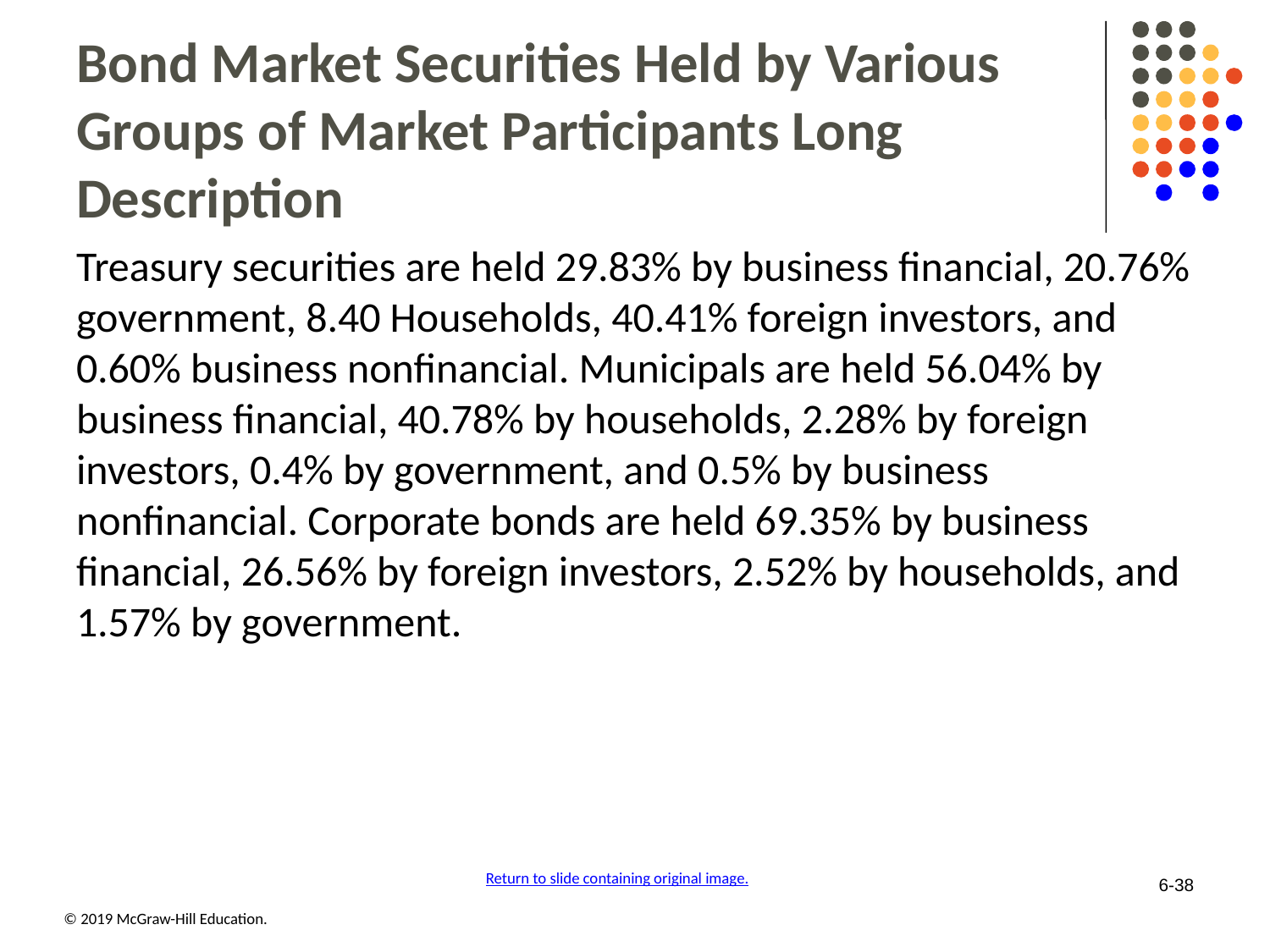

# Bond Market Securities Held by Various Groups of Market Participants Long Description
Treasury securities are held 29.83% by business financial, 20.76% government, 8.40 Households, 40.41% foreign investors, and 0.60% business nonfinancial. Municipals are held 56.04% by business financial, 40.78% by households, 2.28% by foreign investors, 0.4% by government, and 0.5% by business nonfinancial. Corporate bonds are held 69.35% by business financial, 26.56% by foreign investors, 2.52% by households, and 1.57% by government.
Return to slide containing original image.
6-38